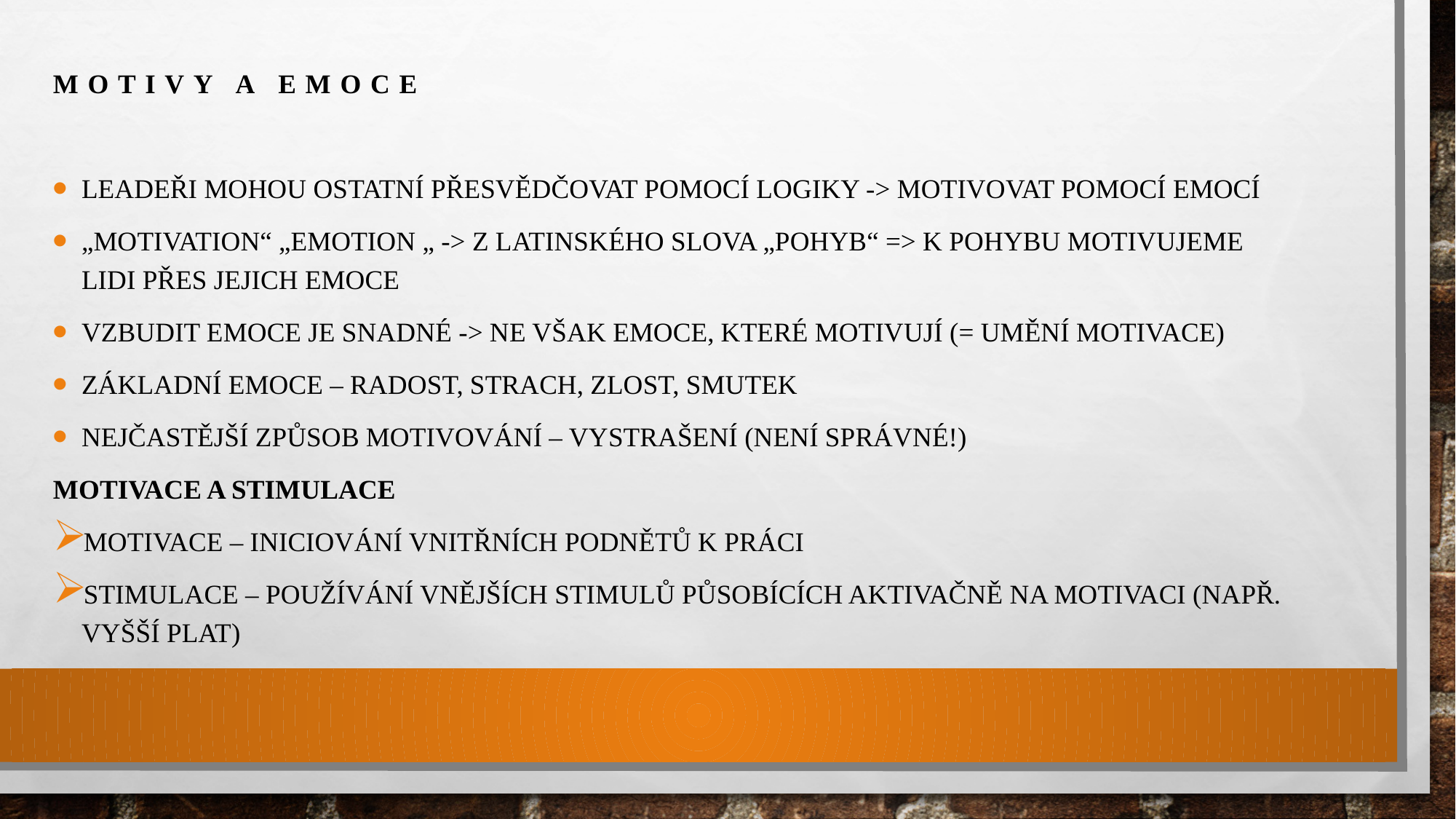

Motivy a emoce

Leadeři mohou ostatní přesvědčovat pomocí logiky -> motivovat pomocí emocí
„Motivation“ „emotion „ -> z latinského slova „pohyb“ => k pohybu motivujeme lidi přes jejich emoce
Vzbudit emoce je snadné -> ne však emoce, které motivují (= umění motivace)
Základní emoce – radost, strach, zlost, smutek
Nejčastější způsob motivování – vystrašení (není správné!)
Motivace a stimulace
Motivace – iniciování vnitřních podnětů k práci
Stimulace – používání vnějších stimulů působících aktivačně na motivaci (např. vyšší plat)